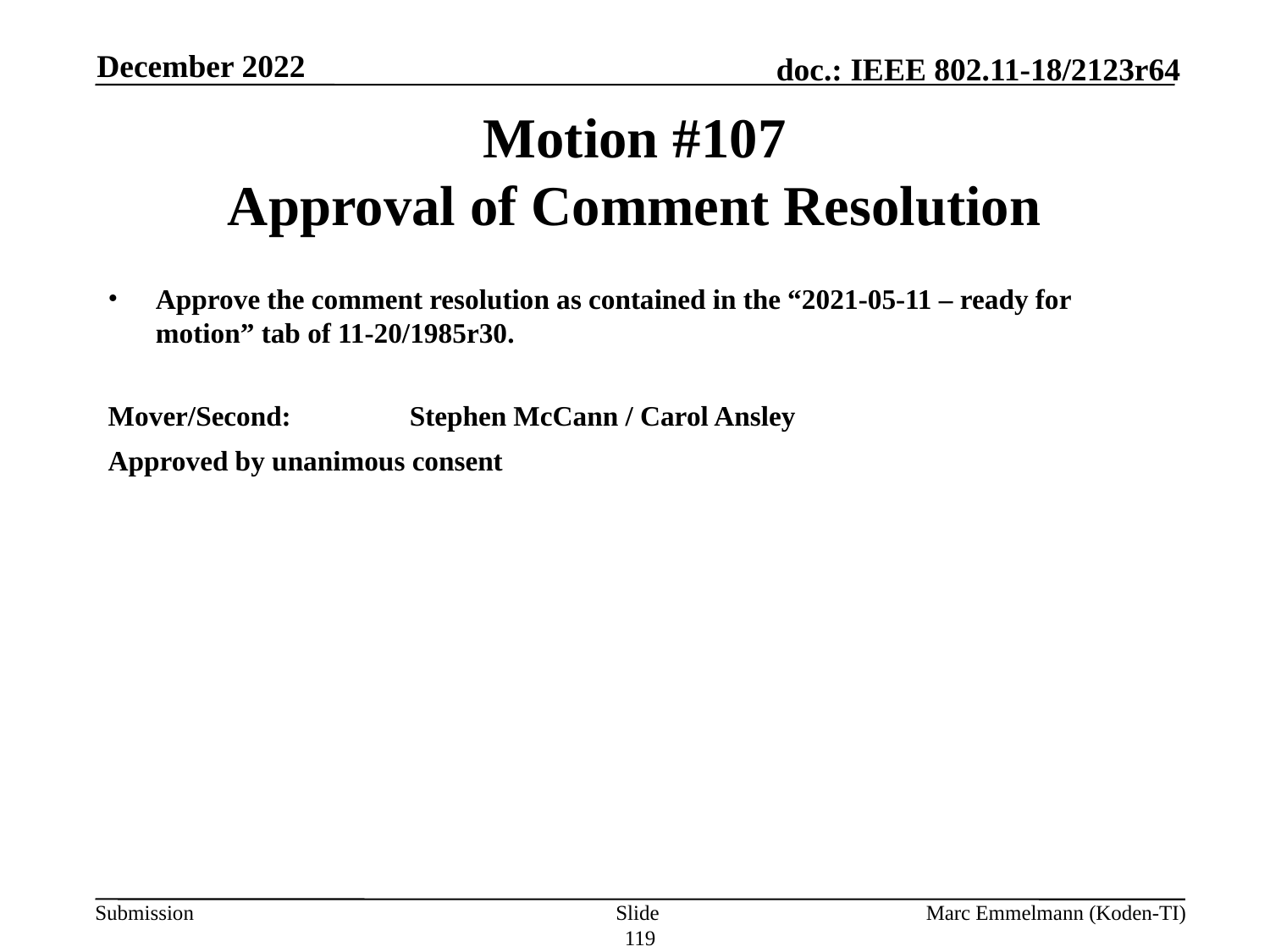

December 2022
# Motion #107 Approval of Comment Resolution
Approve the comment resolution as contained in the “2021-05-11 – ready for motion” tab of 11-20/1985r30.

Mover/Second:	Stephen McCann / Carol Ansley
Approved by unanimous consent
Slide 119
Marc Emmelmann (Koden-TI)